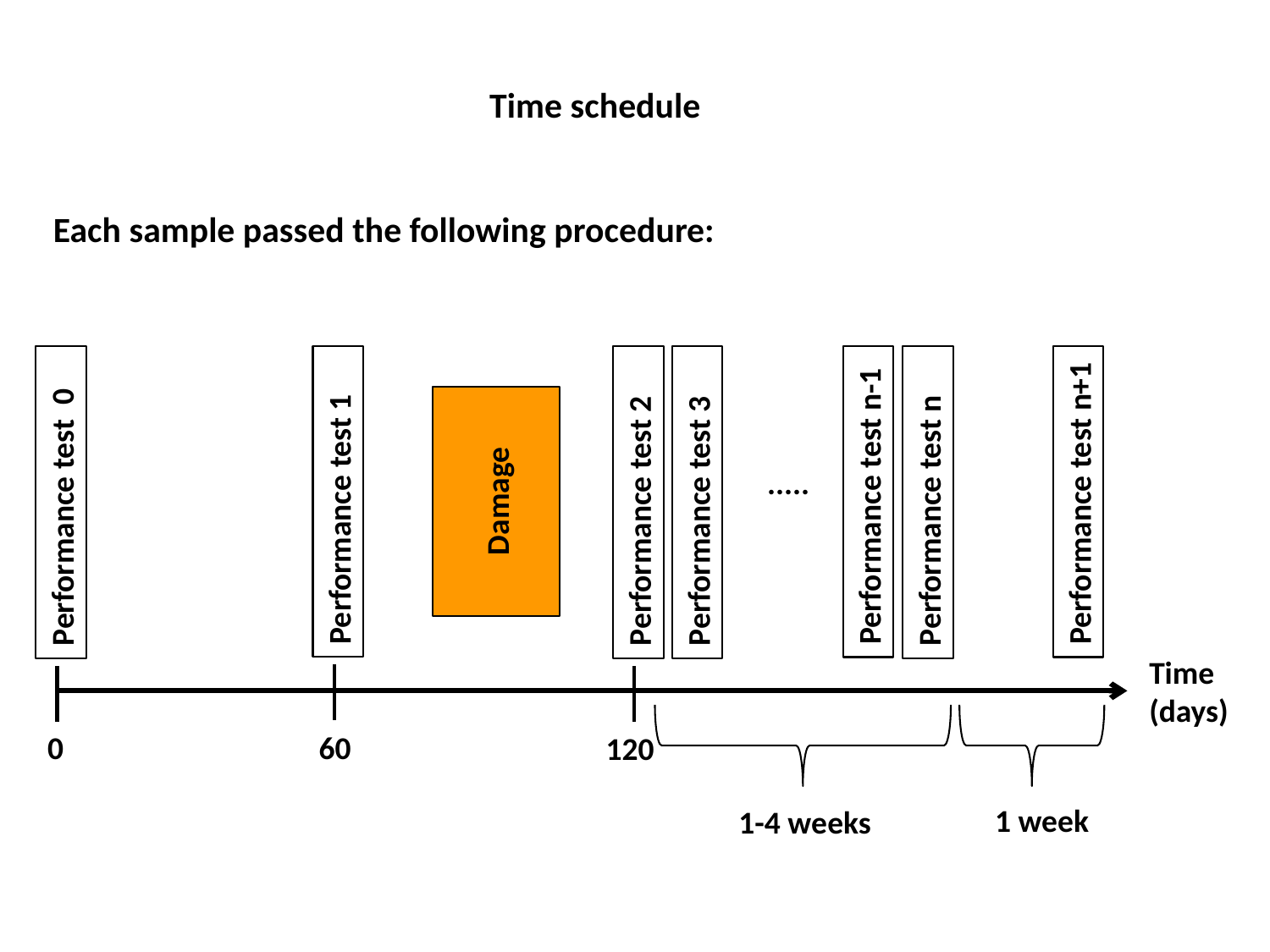

Time schedule
Each sample passed the following procedure:

Damage

.....
Performance test 1
Performance test n-1
Performance test n+1
Performance test  0
Performance test 2
Performance test 3
Performance test n

Time
(days)

0
60
120
1 week
1-4 weeks